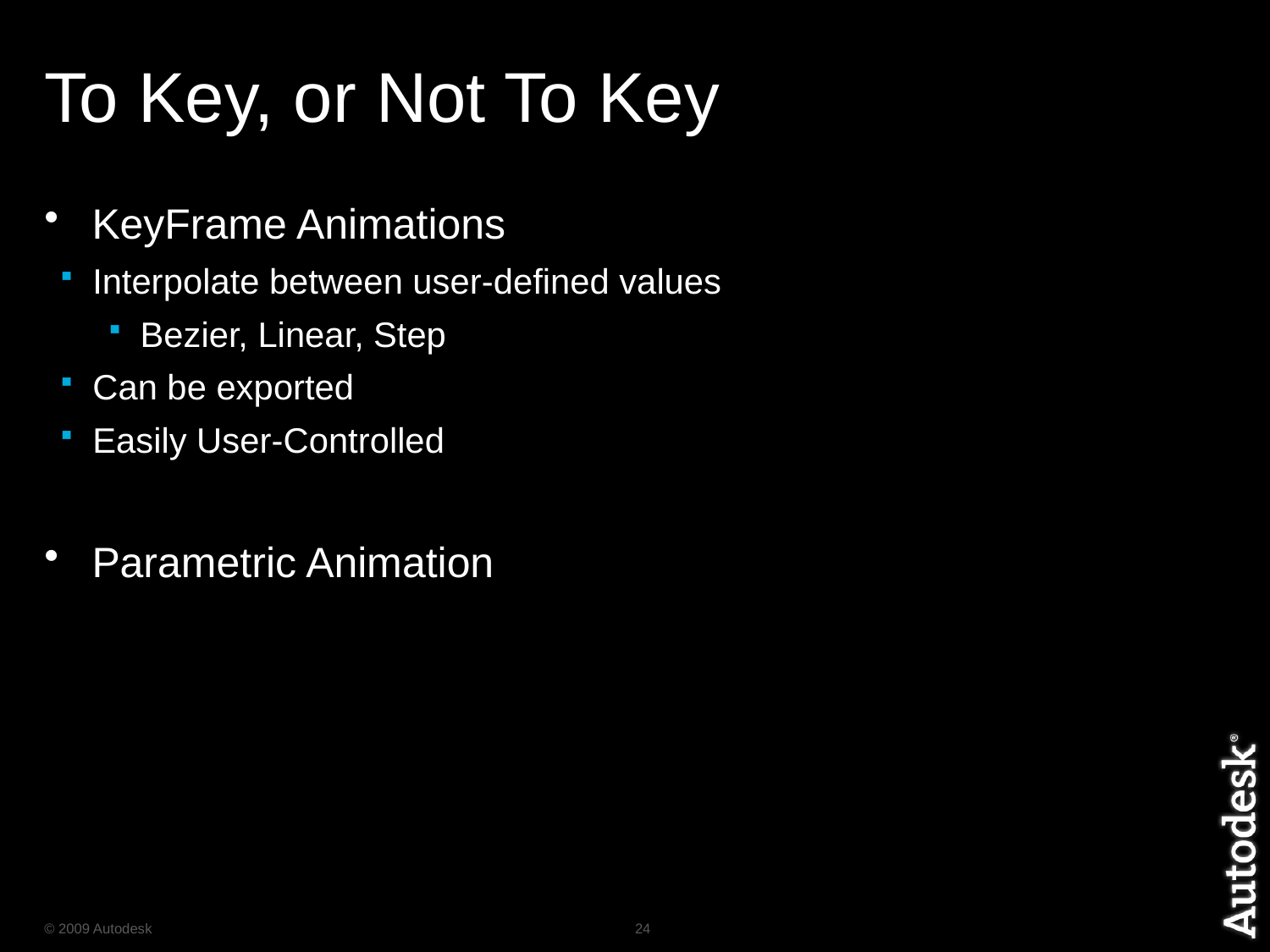

# To Key, or Not To Key
KeyFrame Animations
Interpolate between user-defined values
Bezier, Linear, Step
Can be exported
Easily User-Controlled

Parametric Animation